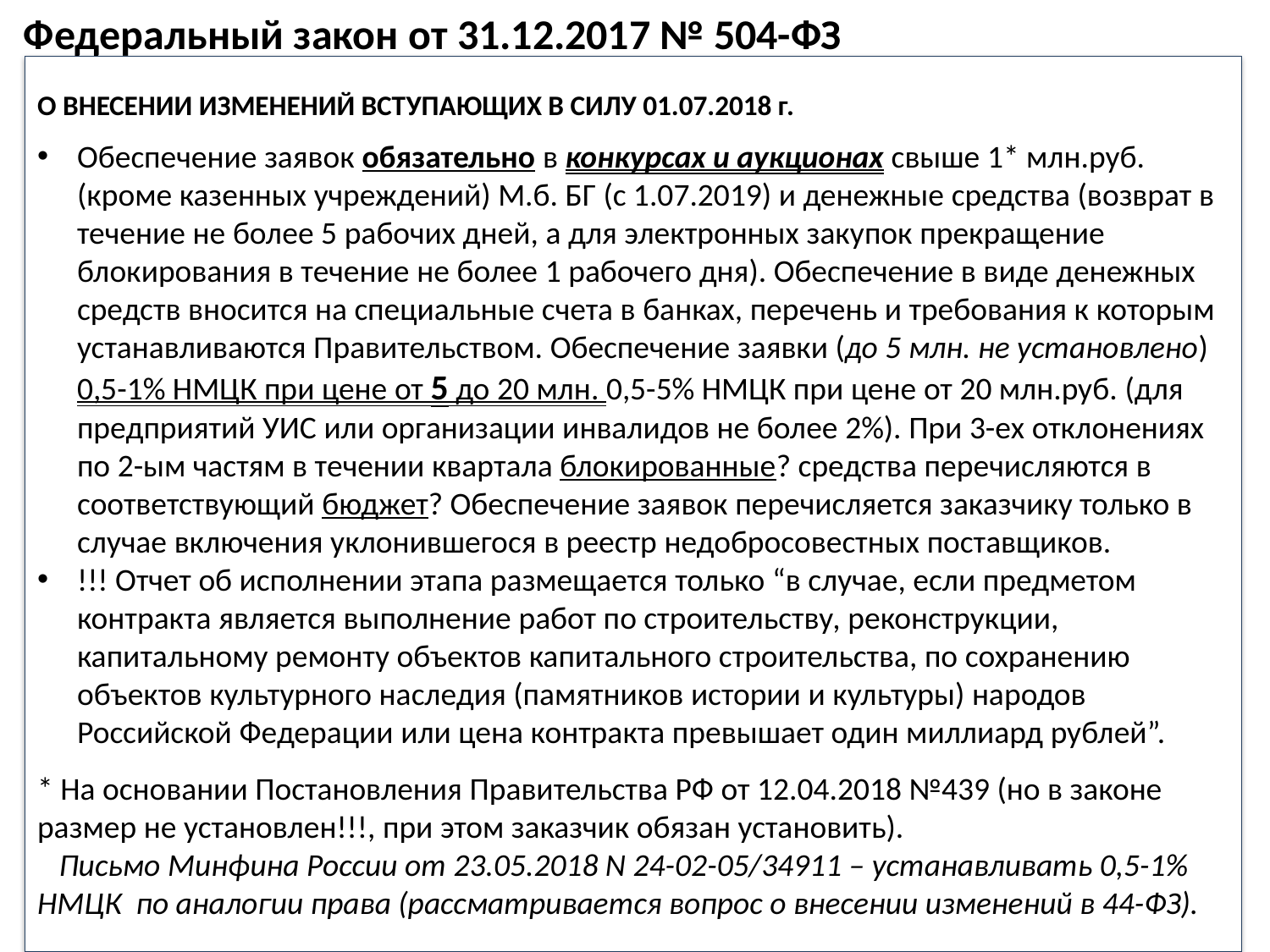

Федеральный закон от 31.12.2017 № 504-ФЗ
О ВНЕСЕНИИ ИЗМЕНЕНИЙ ВСТУПАЮЩИХ В СИЛУ 01.07.2018 г.

Обеспечение заявок обязательно в конкурсах и аукционах свыше 1* млн.руб.  (кроме казенных учреждений) М.б. БГ (с 1.07.2019) и денежные средства (возврат в течение не более 5 рабочих дней, а для электронных закупок прекращение блокирования в течение не более 1 рабочего дня). Обеспечение в виде денежных средств вносится на специальные счета в банках, перечень и требования к которым устанавливаются Правительством. Обеспечение заявки (до 5 млн. не установлено) 0,5-1% НМЦК при цене от 5 до 20 млн. 0,5-5% НМЦК при цене от 20 млн.руб. (для предприятий УИС или организации инвалидов не более 2%). При 3-ех отклонениях по 2-ым частям в течении квартала блокированные? средства перечисляются в соответствующий бюджет? Обеспечение заявок перечисляется заказчику только в случае включения уклонившегося в реестр недобросовестных поставщиков.
!!! Отчет об исполнении этапа размещается только “в случае, если предметом контракта является выполнение работ по строительству, реконструкции, капитальному ремонту объектов капитального строительства, по сохранению объектов культурного наследия (памятников истории и культуры) народов Российской Федерации или цена контракта превышает один миллиард рублей”.

* На основании Постановления Правительства РФ от 12.04.2018 №439 (но в законе размер не установлен!!!, при этом заказчик обязан установить).
   Письмо Минфина России от 23.05.2018 N 24-02-05/34911 – устанавливать 0,5-1% НМЦК  по аналогии права (рассматривается вопрос о внесении изменений в 44-ФЗ).
56